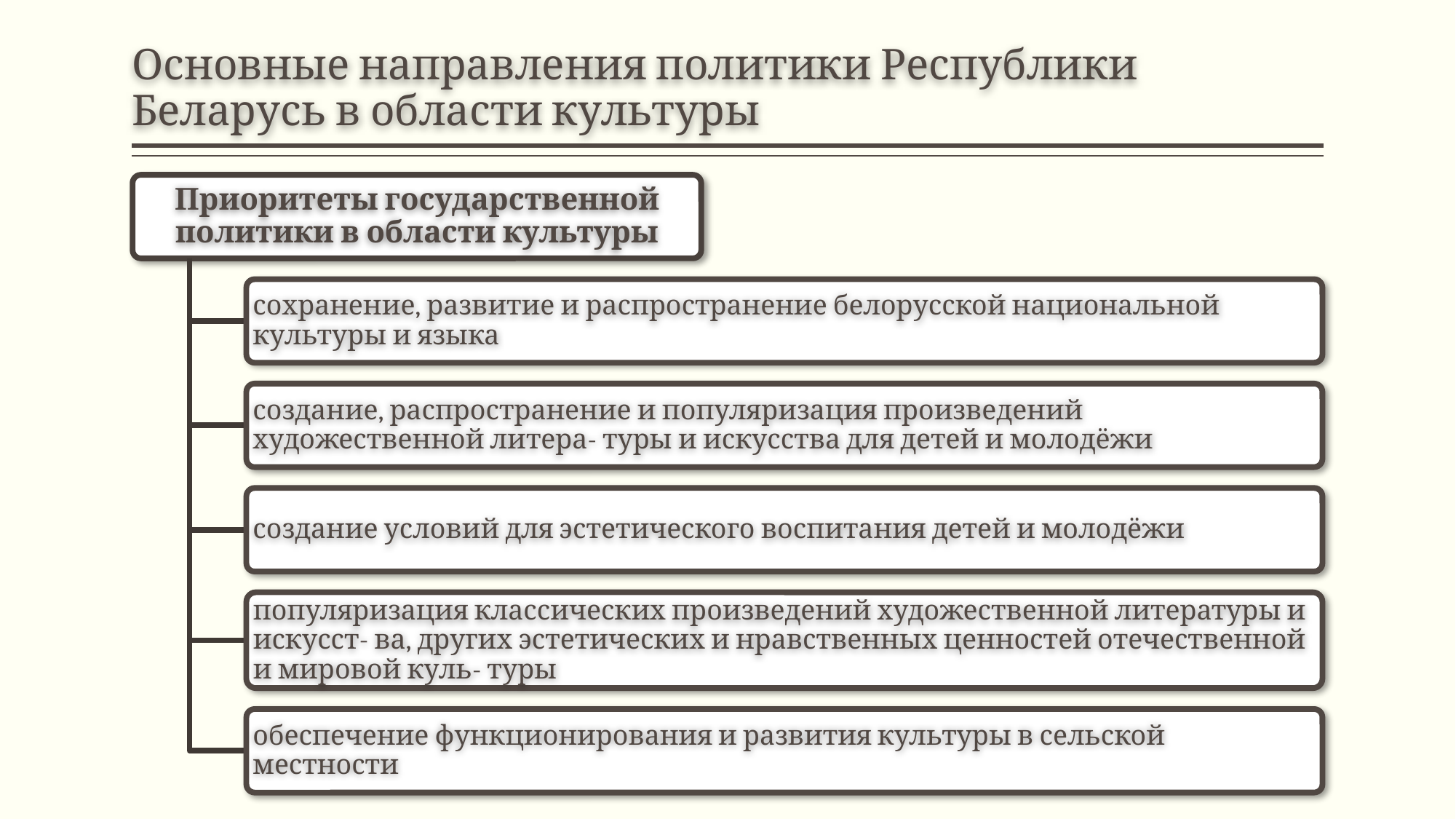

# Основные направления политики Республики Беларусь в области культуры

Приоритеты государственной политики в области культуры

сохранение, развитие и распространение белорусской национальной культуры и языка

создание, распространение и популяризация произведений художественной литера- туры и искусства для детей и молодёжи

создание условий для эстетического воспитания детей и молодёжи

популяризация классических произведений художественной литературы и искусст- ва, других эстетических и нравственных ценностей отечественной и мировой куль- туры

обеспечение функционирования и развития культуры в сельской местности